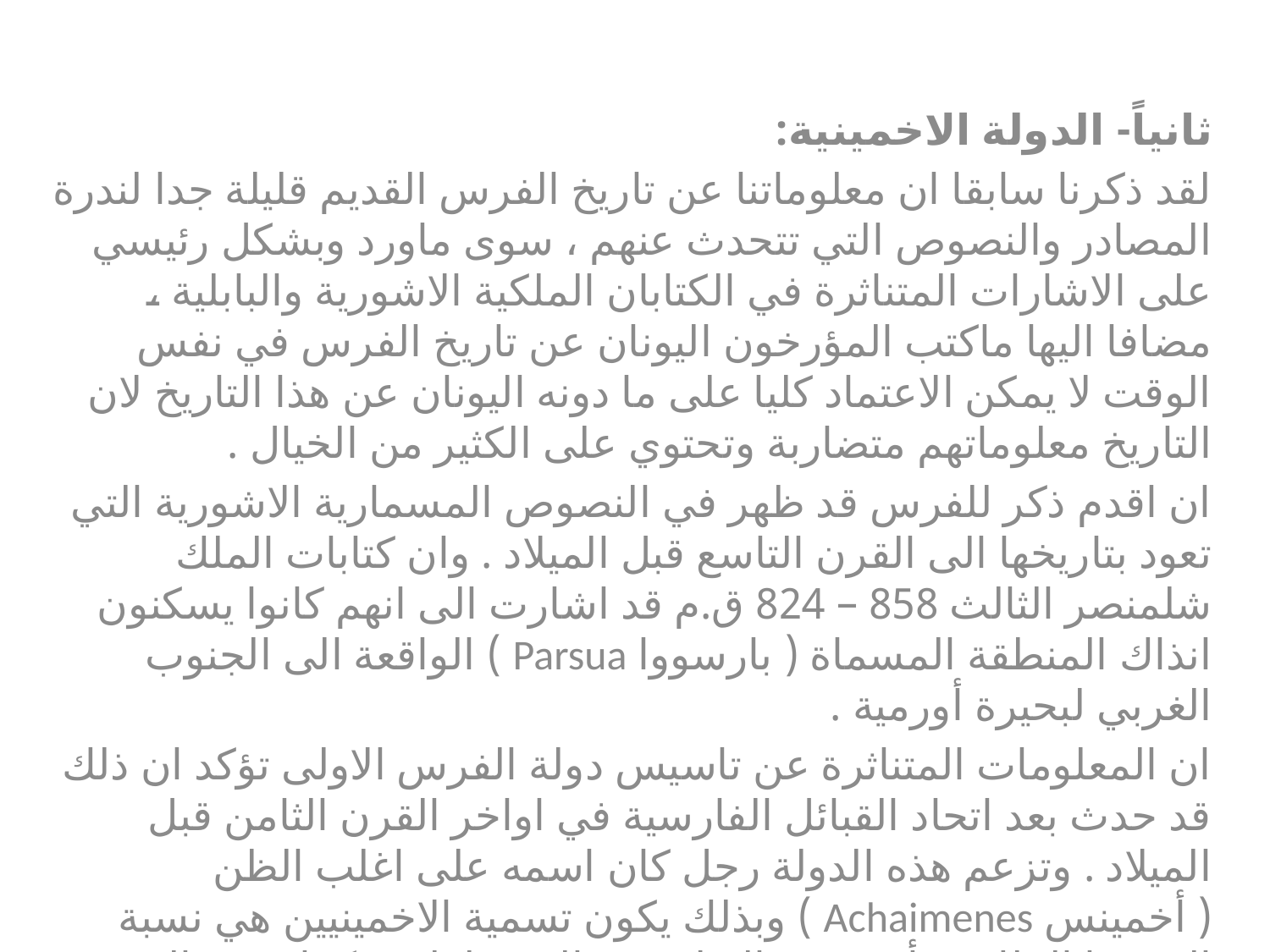

#
ثانياً- الدولة الاخمينية:
لقد ذكرنا سابقا ان معلوماتنا عن تاريخ الفرس القديم قليلة جدا لندرة المصادر والنصوص التي تتحدث عنهم ، سوى ماورد وبشكل رئيسي على الاشارات المتناثرة في الكتابان الملكية الاشورية والبابلية ، مضافا اليها ماكتب المؤرخون اليونان عن تاريخ الفرس في نفس الوقت لا يمكن الاعتماد كليا على ما دونه اليونان عن هذا التاريخ لان التاريخ معلوماتهم متضاربة وتحتوي على الكثير من الخيال .
ان اقدم ذكر للفرس قد ظهر في النصوص المسمارية الاشورية التي تعود بتاريخها الى القرن التاسع قبل الميلاد . وان كتابات الملك شلمنصر الثالث 858 – 824 ق.م قد اشارت الى انهم كانوا يسكنون انذاك المنطقة المسماة ( بارسووا Parsua ) الواقعة الى الجنوب الغربي لبحيرة أورمية .
ان المعلومات المتناثرة عن تاسيس دولة الفرس الاولى تؤكد ان ذلك قد حدث بعد اتحاد القبائل الفارسية في اواخر القرن الثامن قبل الميلاد . وتزعم هذه الدولة رجل كان اسمه على اغلب الظن ( أخمينس Achaimenes ) وبذلك يكون تسمية الاخمينيين هي نسبة الى هذا الملك ..فأخضعهم العيلاميون الى سلطتهم كما خضع الفرس الى الدولة الميدية في زمن ملكهم ( جشيش ) الذي خلف الملك الفارسي اخمينس على حكم الدولة الفارسية ( 675 – 650 ق.م ) ولما وقعت الدولة الميدية ايام الملك فراورطيس تحت سيادة الاسكيثين شجع ذلك الملك الفارسي جشيش على احتلال منطقة فارس ( Persia ) التي كانت مسكونة سابقا من قبل العيلامين . وفي تلك الاثناء كان الملك جشيش قد خلف ولدين الاول يدعى كورش الاول والثاني ( اربارامنا ) وبعد وفاة والدهما صار اخوه الصغير فيعتقد انه صار ملكا على منطقة فارس . ويبدو من النصوص الاشورية بان الملك كورش الاول قد تحول في ولائه نحو الاشوريين .
وبعد وفاة الملك كورش خلفه في الحكم ابنه قمبيز الذي وحد ايران تحت زعامته . وبعد وفاته جاء الى حكم الدولة الفارسية ابنه كورش الثاني الملقب كورش الكبير ( 558 – 530 ق.م ) وكان في السنوات الاولى من حكمه تابعا للميدين ولكن التبعية هذه لم تستمر اكثر من ثمان سنوات حيث ثار بوجه الملك الميدي وتمكن في عام 550 ق.م من احتلال للاد ميدية . ومن ذلك التاريخ يمكن القول بان الدولة الفارسية الاخمينية قد ظهرت على مسرح التاريخ بعد انسلاخها من عصر التبعية اذ ان كورش لم يكتف بذلك بل استطاع السيطرة على المنطقة التي سكنها الفرثيون وعلى جميع المناطق الواقعة الى الشرق من ميدية . اضافة الى ذلك فقد استطاع كورش بين عامي 545 – 539 ق.م من السيطرة على بلاد افغانستان واقليمي سيحون وجيحون وقندهار فصار حدود الدلة الاخمينية حتى الحدود الشمالية الغربية لبلاد الهند .
توجه كورش الثاني بعد ذلك لاحتلال مدينة بابل بعد فتوحاته تلك . وقد تقابل الجيش الاخميني عام 529 ق.م مع الجيش البابلي في مدينة اويس الواقعة على نهر دجلة وقتل خلال المعركة ابن الملك البابلي ( نبونيد ) المدعو ( بيل – شار – اوصيو ) الذي كان على رأس الجيش . وبعد هذه المعركة لم تحصل معارك كبيرة اخرى ، فقد دخل الجيش الاخميني مدينة سبار ثم احتلت مدينة بابل بعد يومين ودخلها الملك الفارسي كورش الثاني في 29 تشرين الاول واخذ الملك البابلي بيونيد اسيرا .
ولهذا عامل كورش الثاني الاسرى اليهود معاملة حسنة وسمح لهم العودة الى بلادهم لانهم – اليهود – كانوا يمثلون الطابور الخامس لكورش في مدينة بابل وقد عملوا بكل مالديهم من الاساليب الخبيثة على اسقاط الحكم البابلي . وقد لقب كورش نفسه بلقي ( ملك البلدان ) ( وملك بابل ) كما منح الملك كورش ابنه قمبيز عام 520 لقب ( ملك بابل ) بعد ان عينه الحاكم الحقيق للسطلة في بابل .
وفي اواخر عام 530 ق.م فشل الملك كورش في فرض سيطرته على القبائل البربرية عبر نهر سيحون وقد لقي حتفه . وفي اواخر 530 ق.م توج قمبيز ملكا على الدولة الاخمينية وبعد مرور خمسة سنوات من حكمه توجه لاحتلال مصر وكان ذلك في عام 525 ق.م اقتفاء لاثر والده الذي كان واضعا في خطته فكرة السيطرة على بلاد مصر . وعلى اثر الانشقاقات التي حدثت في صفوف الجيش المصري وبين قواده فقد تمكن الملك قمبيز من دحر الجيش المصري والسيطرة على الحكم وتتويج نفسه ملكا على بلاد ( مصر في عام 525 ق.م ) فكون بذلك السلالة 27 من السلالات الفرعونية ، ويبدو من الكتابات المصرية ان قمبيز لم يحاول اطلاقا احداث اية تغييرات في حياة مصر السابقة اذ ان هذه الكتابات تشير الى ان قمبيز قد سلك في اثناء حكمه لمصر نفس السياسة التي كانت متبعة من قبل السلالة 26 الفرعونية .
ان تتويج قمبيز ملكا على القطر المصري قد دعى الكتاب المصريون الى تاليف الاساطير الملفقة بغية منحه صفة شرعية لان يكون ملكا على مصر . وقد اشارت احدى هذه الاساطير الى ان كورش الثاني تزوج من الاميرة المصرية ( نيتيتس ) ابنة الملك المصري ( ابريس ) وان الملك قمبيز الثاني ولد من هذه الزيجة وعليه فهو من اصل مصري .
لقد بدأ قمبيز يخطط لاسال حملتين في ان واحد . الاولى كانت وجهتها واحة ( امون ) في بادية طرابلس للسيطرة على الطريق المؤدي الى ليبيا . وقد اخفق الجيش الاخميني من احراز نتيجة مهمة بسبب العواصف الرملية الكثيفة . اما حملته على الحبشة فقد قادها بنفسه ولكنه فشل ايضا بسبب قلة المؤن وموجهته لمجموعة من الزنوج اكلي لحوم البشر – وهكذا فان الحملة على الحبشة لم تؤدي غاياتها ولم تخضع الحبشة للحكم الاخميني الا في زمن الملك دار الاول .
وفي عام 523 ق.م عاد قمبيز الى مدينة ( منفس ) وقد اخمد في رجوعه الثورة التي نشبت في المدينة ضد السيطرة الاخمينية . وفي عام 522 ق.م بلغته اخبار ثورة اخيه ( بارديا ) الذي عين نفسه ملكا على الدولة الاخمينية فقرر قمبيز العودة الى بلاد فارس الا انه مات وهو في طريق عودته ويعتقد بعض المؤرخون بأن قمبيز مات مسموما بتدبير من الملك دارا الاول .
لم يستمر حكم الملك بارديا الا فترة قصيرة من 11 اذار الى 29 ايلول من عام 522 ق.م وتشير كتابات المؤرخين اليونانيين وكتابات دارا نفسه الى ستة اخرين من نبلاء الفرس قد ساعدوه في تنفيذ هذه الخطة .
ولقد سجل دارا العسكرية على الملوك والولايات التي ثارت عند تسلمه مقاليد الحكم في منحوتة جبلية تعرف باسم (بهستون) وقد نقشت هذه المنحوته على الوجه الصخرى لجبل بهستون القريب من مدينة (كرمنشاه) الحالية .
وفي هذه الفترة بالذات شهدت الامبراطورية الاخمينية الصدام القوي والعنيف بينهما وبين الامبراطورية اليونانية . ان البداية الاولى للحروب الفارسية اليونانية تمثلت بالثورة التي قامت بها المدن الايونية ضد حكم الملك دارا .
ولقد أيدت اثينا عاصمة اليونان ثورة هذ المدن . فكان ذلك سببا مباشرا للملك دارا لان يبدأ بوضع الخطلة المناسبة لاحتلال اثينا والا فانها تكون دائما السبب المباشر في اثارة الاضطرابات بوجه الامبراطورية الاخمينية . وخاصة وان المدن الايونية ثارت بسبب مضايقة الفرس للسفن التجارية من جراء احتلال قمبيز لمصر ومن جراء سيطرة الملك دارا على مضيق البسفور والدردنيل . كما جاءت ثورة هذه المدنبتحريض من اليونان خوفا من احتلال دارا لاثينا وثارت عدة معارك . برية وبحرية كان من اشهرها معركة سهل ( مراثون ) الذي انهزم فيها وتراجعوا عن احتلال مدينة اثينا .
خلف الملك دارا الاول ابنه احشويرش الاول 486 – 465 ق.م الذي سبق وان كان نائبا للملك على بابل طوال 12 عاما وقد استهل هذا الملك حكمه بالقضاء على الثورة التي قامت في مصر على اثر الفشل الذي واجهه دارا في معركة مراثون . كما وان المعلومات المتوفرة تؤكد ان بابل قد ثارت خلال الفترة الواقعة مابين عامي 484 – 482 ق.م مرتين بوجه الملك احشويرش الاول الذي تمكن من القضاء على هاتين الثورتين . ولكنه غضب كثيرا من اصرار بابل على الانفصال عن جسم الدولة الاخمينية . فخرب بابل ودمر معابدها وفي مقدمتها ( ايساكيلا ) معبدها الرئيس وزقورة بابل . ويعتقد انه خرب مدينة بورسبا كذلك . ومن المؤكد ان اسباب هذه الثورات ودوافع اخمادها باساليب قاسية يرجع الى تعصب هذا الملك للعنصر الفارسي .
وبعد ان تمكن احشويرش الاول من اخماد الثورات التي نشبت في ولاية مصر وبابل قرر تنفيذ خطو والده الخاصة باحتلال بلاد اليونان . فجهز حملة كبيرة وقادها بنفسه لكنه انهزم امام الجيش اليوناني في معركة ( بلاتيه) فشغل نفسه بعد ذلك في تعمير البلاد واكمال الابنية التي لم يتمكن دارا من اكمالها في حياته . ويبدو ان الملك احشويرش الاول كان اخر الملوك . الاقوياء من السلالة الاخمينية.
وبعد فترة قصيرة من ذلك حدثت ثورة اخرى في ولاية مصر . ومما يجلب الانتباه هو اشتراك الاسطول الاثيني مع هذه الثورة الا ان الملك ارتحششتا تمكن من اخماد هذه الثورة والسيطرة على مصر التي بقيت هادئة حتى نهاية حكم الملك الفارسي دارا الثاني 424 – 404 ق.م لقد تسنم عرش الدولة الاخمينية ملوك ضعفاء لم يستطيعوا ان يرتقوا الى مستوى الحكم وادارة هذه الامبراطورية المترامية الاطراف ، فقد استلم الملك احشويرش الثاني دفة السلطة عام 424 ق.م وان معلوماتنا عن هذا الملك غير كافية بسبب قصر الفترة التي حكم فيها اذ انه اغتيل بعد زمن قصير من تسلمه الحكم من قبل اخيه من ابيه الذي قتل بدوره على يد دارا الثاني .
لقد كانت بداية حكم الملك دارا هذا في جو يسوده الفتن والمؤامرات التي تطمح بالوصول الى الحكم . ويبدو ان عهده قد تميز بانفصال الولايات التابعة للامبراطورية اذ لم يستطيع المحافظة على اطرافها لان اندفاع الشعب الفارسي نحو الحرب لم يعد يشابه اندفاعه ايام قيام الامبراطورية . اضافة الى ذلك فان هيبة الحكم نفسه قد اخذت تتلاش بسبب المؤمرات التي كانت ترفع ملكا وتحط اخر . وفي عام 404 ق.م مات الملك دارا الثاني في اثناء وجوده في بابل .
جاء الى سلطة الدولة الاخمينية الملك ارتحششتا الثاني 404 – 359 ق.م وكاد هذا الملك ان يقتل يوم تتويجه في المعبد الخاص بمدينة ( بزركاده ) اذ هدجم عليه اثناء الاحتفال اخوه الاصغر المدعو كورش محاولا طعنه بخنجره ولكن محاولته بأت بالفشل . ومع ان الملك قد اصدر عفوه عن كورش الا ان هذا الاخير كان حاقدا على اخيه ومصمما على تنحيته من الحكم . فاعلن كورش العصيان على اخيه وقاد ديشا من اسيا الصغرى والحق به جيشا من الاغريق المرتزقة الذي اشتهر بحملة العشرة الاف اغريقي والمقترنة باسم ( زينفون ) المعروفة بالتاريخ الفارسي . ولكن ارتحششتا الثاني انتصر في هذه المعركة وقتل اخاه كورش .
جاء الى حكم الدولة الاخمينية بعد ذلك ارتحششتا الثالث 959 – 338 ق.م وقد استطاع هذا الملك بامكاناته الحربية وقدرته السياسية ان يعيد سيطرة الدولة الفارسية على معظم الاجزاء التي حاولت الانفصال وخاصة ثورة الولاة في اسيا الصغرى . واستعادة نفوذه الى ولاية مصر التي انفصلت عن جسم الامبراطورية الاخمينية مدة ستين عاما . الا ان فترة حكم هذا الملك يمكن ان يقال عنها بانها كانت صحوة موت بالنسبة للدولة الاخمينية . فقد تسنم الملك ارسيس 338 – 336 ق.م عرش الدولة الذي كان الابن الاصغر للملك ارتحششتا الثالث . وقد اعتلى ارسيس السلطة بتدبير من ( باكواس ) القائد الذي قام بسم والده . وبعد سنتين من بقائه على عرش الامبراطورية الاخمينية قام ( باكواس ) القائد بقتله بنفس الاسلوب الذي استخدمه مع والده وبذلك فسح المجال امام الملك دارا الثالث 336 – 330 ق.م الذي لا يعود الى البيت الحاكم مباشرة لان يعتلي العرش من بعد ارسيس وبالرغم من قدرة هذا الملك فانه لم يتمكن من انفاذ الامبراطورية الاخمينية من الخطر الذي كان يتهددها من جراء ظهور دولة مقدونية وشخصية الاسكندر المقدوني .
ان ظهور الاسكندر المقدوني يمثل في الواقع حدا فاصلا بين فترتين متميزتين من تاريخ العالم . اذ ان فتوحاته الواسعة قد ادت الى امتزاج الحضارة الهلينية بالحضارات الشرقية القديمة ومنها الفارسية وبقية الحضارات الشرقية وقد تمخض عن هذا الامتزاج ظهور حضارة جديدة ذات طابع متميز يطلق عليها الحضارة الهلنستية .
لقد خضعت ايران والعراق وكافة اقطار الخليج العربي الى الدولة المقدونية الذي اسسها الملك اسكدنر المقدوني الى ان مات عام 323 ق.م .
ان الامبراطورية او الدولة العالمية التي اسسها الاسكندر الكبير بفتوحاته في الشرق لم تبق من بعد وفاته سلطة موحدة ولم يكن من يخلف الاسكندر على العرش الا اخ اصغر منه كان مضطرب العقل . فنشب الصراع بين قواده وولاته الذين اختلفوا فيما بينهم زهاء اثنين واربعين عاما . وقد برز من بينهم ثلاثة مشاهير من قواده استطاعوا ان يقتسموا الامبراطورية . فصارت مصر من حصة القائد المسمى ( بطليموس ) الذي اسس اسرة البطالسة التي حكمت مصر من مطلع القرن الثالث ق.م الى الفتح الروماني لمصر عام 30 ق.م وصارت بلاد مقدونية من حصة القائد المسمى ( انتيكونس ) وحصل القائد الثالث ( سلوقس ) على بلاد الشام والعراق وايران . وهكذا دخلت ايران تحت حكم السلوقيين الذي دام من حدود ( 311 – 247 ق.م ) حيث استقلت ايران تحت حكم اسرة ( البارثين ) .
وبختصار تسمى بالدولة الهاخمانشية، وتسميها المصادر الكلاسيكية (اليونانية والرومانية) بـ (الدولة الاكمينية) نسبة إلى جدها ومؤسسها الاول (اخمينس أو هاخمانيش أو اكمينز) من قبيلة بازركاد، ويُعتقد أن مدة حكمه كانت ما بين الربع الأخير من القرن الثامن وحتى منتصف القرن السابع قبل الميلاد، إذ تمكن من أن يكوّن لها كيان سياسي صغير تابع للدولة الميدية متخذاً من مدينة سوسيانا (سوسة أو شوش)، (جنوب مدينة ديزفول في الوقت الحاضر)، عاصمة لها، وظل هذا الكيان يتأرجح بين التبعية والاستقلال حتى عهد الملك كورش الثاني (559- 529 ق.م).
لم يكتف كورش الثاني بالسيطرة على بلاد الميديين، بل راح يوسع كيانه، بحيث أصبح أسم إقليم فارس يطلق على كل بلاد إيران الحالية فسميت بـ (بلاد فارس)، ليس هذا فحسب بل توسع أيضا باتجاه آسيا الصغرى فاستولى على أغنى الممالك آنذاك وهي مملكة ليديا سنة 546 ق.م ودخل عاصمتها سارديس، وفي سنة 539 ق.م احتل بابل.
كما وسع من حدود بلاده الشرقية فتمكن من السيطرة على إقليم بارثو (خراسان) وفتح قسماً من أفغانستان إلا أنه قُتل في أحدى معاركه مع القبائل الرحل في شمال إيران.
بعد وفاة كورش الثاني تولى الحكم ابنه قمبيز الثاني (530- 522 ق.م) وبعد خمس سنوات من حكمه توجه للسيطرة على مصر، حيث تمكن من دخولها سنة 525 ق.م، وتوج ملكاً عليها، وخرج من مصر متوجهاً إلى بلاده سنة 522 ق.م للقضاء على التمرد الذي تزعمها (كوماتا)، بعد أن أدعى أنه أخوه، إلا أنه توفي في الطريق في السنة نفسها، ويعتقد أنه مات مسموماً بتدبيرٍ من الملك دارا الاول الذي تولى العرش من بعده، مُدعياً أنه ينتمي إلى فرع آخر من السلالة الاخمينية.
تمكن دارا الاول (522- 486 ق.م) من إنقاذ البلاد من التفكك الذي أصابها عندما أدعى كوماتا بالعرش، ومن القضاء على الثورات التي حدثت في بابل وعيلام وميديا وأرمينيا، وكانت أخطرها ثورة أهل بابل لأن انفصال بابل يعني انفصال كل الولايات الواقعة في الجهة الغربية من جسم الإمبراطورية الاخمينية، وسجل انتصاراته في نقش بهستون على جبل بهستون القريب من مدينة كرمنشاه.
  لقد أجرى دارا الاول خلال مدة حكمه، عدداً من التنظيمات الإدارية التي تمكنه من إدارة الأجزاء الواسعة من الإمبراطورية الاخمينية منها:
قسم الدولة إلى عشرين ولاية، ووضع على كل ولاية حاكم يسمى (ستراب).
جعل الديانة الزرادشتية ديانة رسمية للدولة.
لكي تصل أوامر الملك إلى الولايات بسرعة فائقة، ولتسهيل حركة الجيش فتح دارا الاول الطرق في إيران والممالك التابعة لها وجهزها بمنازل ودور للاستراحة ووضع لها الحاميات.
نظم الضرائب وطريقة جبايتها.
فتح مجرى يربط بين البحر الأحمر ونهر النيل، وبذلك أمكنه الاتصال بالبحر المتوسط بواسطة السفن بسهولة.
أسس عاصمة جديدة هي مدينة اصطخر، سميت في المصادر الكلاسيكية (برسيبوليس).
وفي عهده اصطدمت الإمبراطورية الاخمينية بالإمبراطورية اليونانية، والبداية الأولى للحروب الاخمينية- اليونانية، تمثلت بالثورة التي قامت بها المدن الأيونية ضد حكم الملك دارا الاول بسبب مضايقة الاخمينيين للسفن التجارية من جراء احتلال قمبيز لمصر ومن جراء سيطرة الملك دارا الاول على مضيق البسفور()، والدردنيل()، وقد أيدت أثينا تلك الثورة خوفاً من احتلال دارا الاول لها، فما كان من الملك الاخميني دارا الاول إلا أن جهز حملة عسكرية استطاعت في معركة لاذا البحرية من إلحاق الهزيمة بالمدن الثائرة وذلك في سنة 494 ق.م .
قرر الملك دارا الاول بعد هذا الانتصار تأديب الأثينيين بغزو بلاد اليونان واحتلال أثينا، فجهز لهذا الأمر جيشاً برياً كثيفاً وأسطولاً بحرياً مكون من ستمائة سفينة وصل بهم سنة 490 ق.م إلى ماراثونMarathon) ) بالقرب من أثينا إذ دارت رحى المواجهة وتمكنت أثينا بمفردها بعد أن رفضت إسبارطة مساعدتها من إلحاق الهزيمة بالأسطول الاخميني .
إن هزيمة معركة ماراثون لم تثن الملك الاخميني دارا الاول عن عزمه في الثأر من أثينا فأعد جيشه لحملة عسكرية جديدة أضخم من الحملة السابقة، إلا إن قيام ثورة في مصر ضد الحكم الاخميني جعلته يعرض عن محاربتها ريثما يتمكن من إخماد ثورة مصر، لكنه توفي قبل أن يبلغ مسعاه.
خلف دارا الاول أبنه احشويرش الاول (486- 465 ق.م) فتولى تنفيذ خطة والده في الاستيلاء على أثينا، وأرسل لتحقيق ذلك حملة عسكرية كبيرة برية وبحرية، إلا أن هذه الحملة فشلت في معركة سلاميس البحرية سنة 480 ق.م التي تحطم فيها الأسطول الاخميني، وتابع الأثينيين انتصاراتهم على الجيش الاخميني فتمكن من إلحاق الهزيمة به في معركة بلاتيه (Plataea)، سنة 479 ق.م وقد أرغمت تلك الهزيمة الاخمينيين على التخلي عن فكرة احتلال اليونان .
ثم تولى حكم الدولة ملوك ضعفاء لم يرتقوا إلى مستوى الحكم والدولة، حتى أن تولى دارا الثالث (336- 330 ق.م) عرش الإمبراطورية، وعلى الرغم من إمكانيته القيادية إلا انه لم يتمكن من إنقاذ الدولة من الخطر الذي كان يتهددها والمتمثل بالخطر المقدوني، وظهور شخصية الاسكندر المقدوني (336- 323 ق.م).
 في سنة 331 ق.م توجه الاسكندر نحو ارض الجزيرة الفراتية، وفي قرية كوكميلا (Gaugamela) إلى شمال غرب مدينة اربلا (اربيل) التقى بجيوش الاخمينيين التي حشدها الملك دارا الثالث للقائه، فدارت في السنة نفسها معركة ين الجانبين فرّ على أثرها الملك دارا الثالث وبعد ذلك قتل سنة330 ق.م.
بعد هذا الانتصار تقدم الاسكندر نحو بابل فاستسلمت له من دون مقاومة ثم توجه نحو بلاد فارس فاستولى على مدينة سوسة ومدينة اصطخر عاصمة الاخمينيين، واضعاً بذلك نهاية للإمبراطورية الاخمينية . لقد خضعت إيران والعراق وبلاد الشام وكافة أقطار الخليج العربي للاسكندر المقدوني، وفي سنة 323 ق.م توفي الاسكندر، فقسمت إمبراطوريته بين خمسة عشر قائداً من قواده وولاته، الذين ما لبثوا أن دخلوا في نزاعات وحروب فيما بينهم، استمرت اثنين وعشرين عاماً (323- 301 ق.م) سميت بـ (حروب الخلفاء)، أي خلفاء الاسكندر، اتخذت الإمبراطورية بعدها شكلها النهائي المتكون من ثلاث دول كبرى تزعمها ثلاثة من قواده، فكانت حصة القائد سلوقس الاول سوريا وبلاد بابل وبلاد فارس، والأخيرة ظلت تحت حكمها قرابة ثمانين عاماً، وصارت مصر من حصة القائد بطليموس وظلت تحت حكمه حتى سنة 30 ق.م، وأصبحت للقائد انتيجونوس (Antigonos) معظم السيادة على آسيا الصغرى.

() - مضيق البوسفور: وهو مضيق استنبول، يسميه العرب خليج القسطنطينية يصل البحر الأسود ببحر مرمرة، ويفصل بين قسمي تركيا الآسيوي والأوربي.
() - مضيق الدردنيل: أو (الهلسبونت) وهو مضيق في تركيا يصل بحري إيجة ومرمرة، يشكل مع البوسفور فاصلاً بين البلقان والأناضول، وهو مركزاً استراتيجياً، ومنفذاً وحيداً بين البحرين المتوسط والأسود.